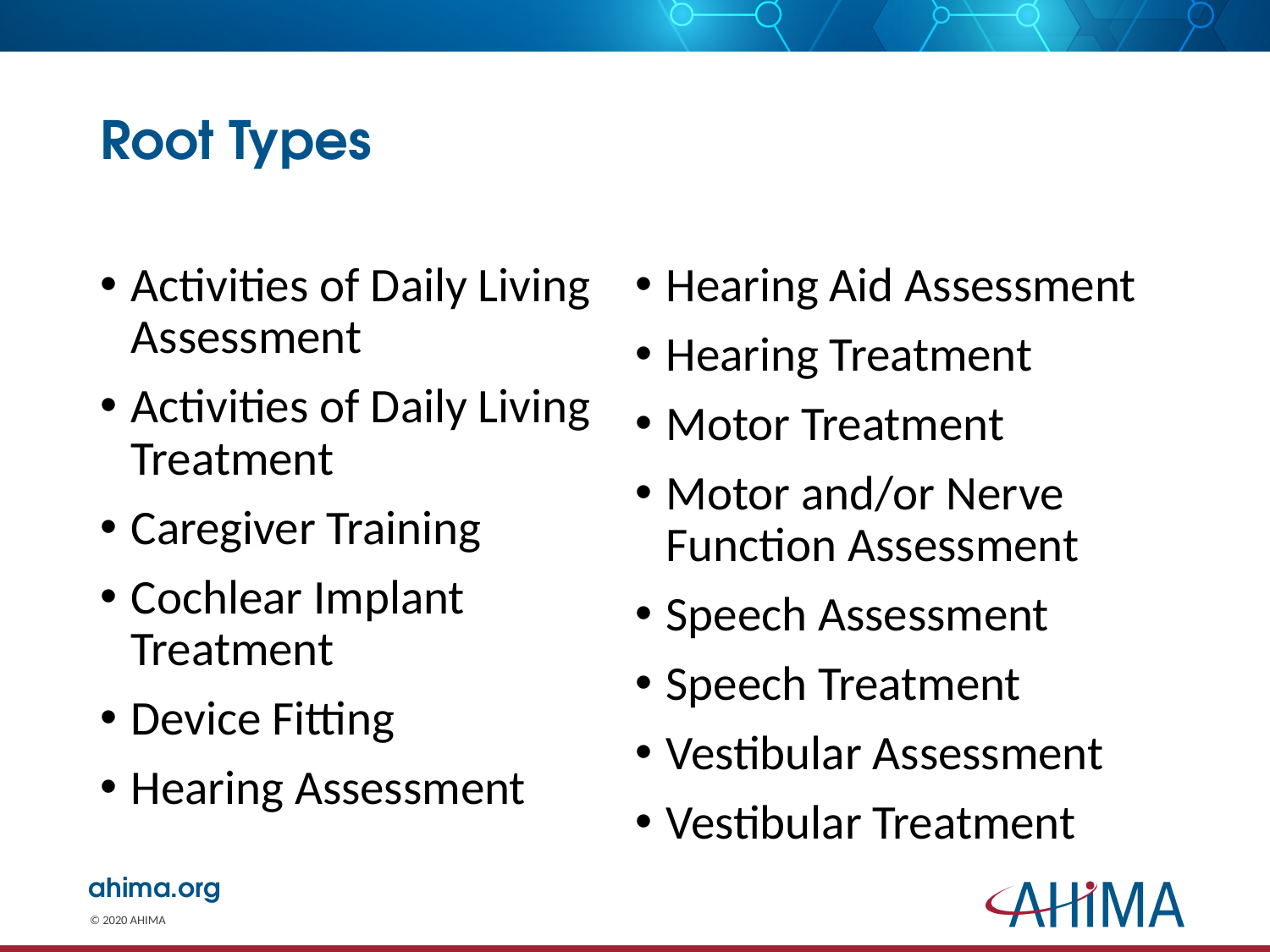

# Root Types
Activities of Daily Living Assessment
Activities of Daily Living Treatment
Caregiver Training
Cochlear Implant Treatment
Device Fitting
Hearing Assessment
Hearing Aid Assessment
Hearing Treatment
Motor Treatment
Motor and/or Nerve Function Assessment
Speech Assessment
Speech Treatment
Vestibular Assessment
Vestibular Treatment